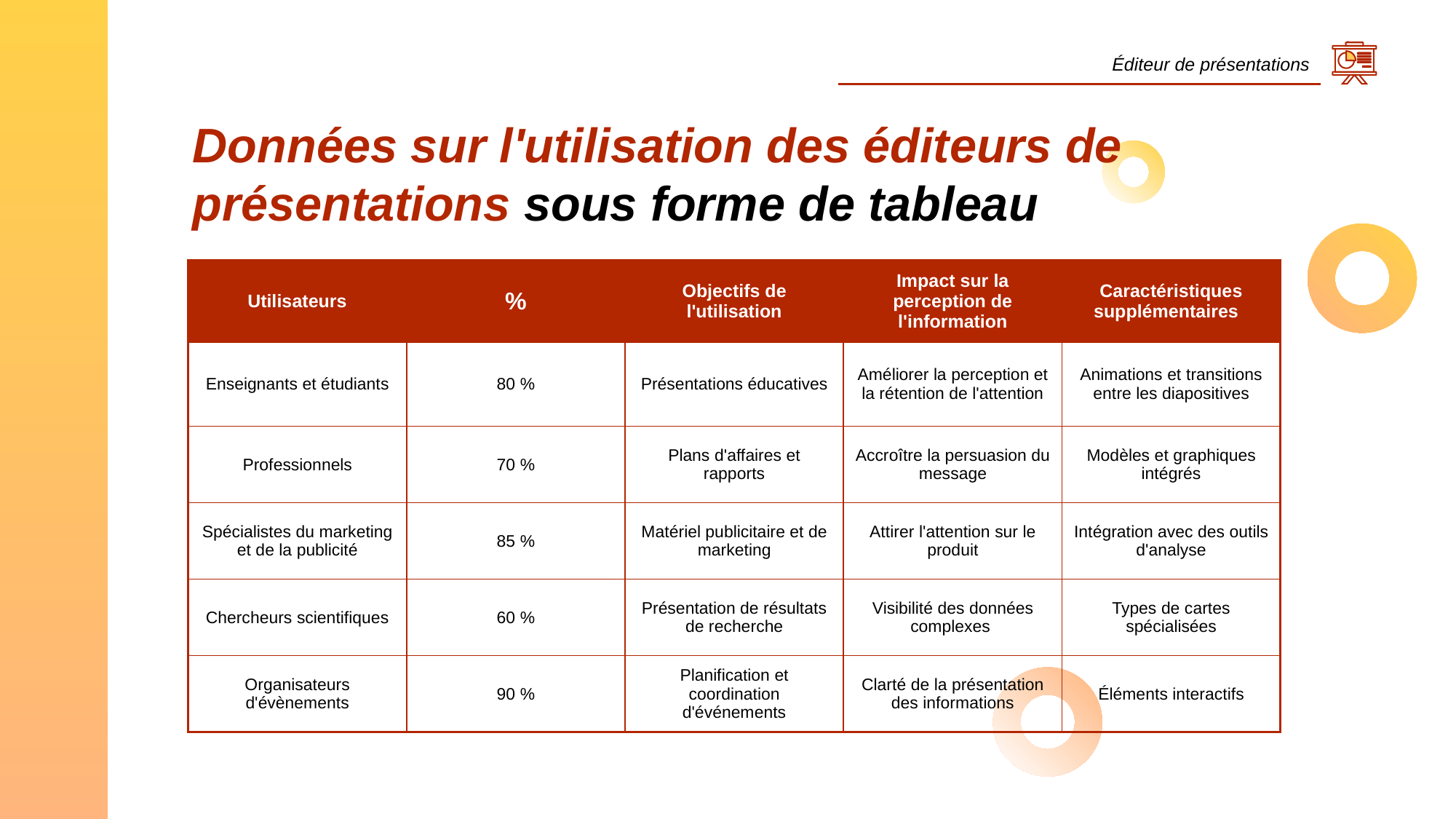

# Données sur l'utilisation des éditeurs de présentations sous forme de tableau

| Utilisateurs | % | Objectifs de l'utilisation | Impact sur la perception de l'information | Caractéristiques supplémentaires |
| --- | --- | --- | --- | --- |
| Enseignants et étudiants | 80 % | Présentations éducatives | Améliorer la perception et la rétention de l'attention | Animations et transitions entre les diapositives |
| Professionnels | 70 % | Plans d'affaires et rapports | Accroître la persuasion du message | Modèles et graphiques intégrés |
| Spécialistes du marketing et de la publicité | 85 % | Matériel publicitaire et de marketing | Attirer l'attention sur le produit | Intégration avec des outils d'analyse |
| Chercheurs scientifiques | 60 % | Présentation de résultats de recherche | Visibilité des données complexes | Types de cartes spécialisées |
| Organisateurs d'évènements | 90 % | Planification et coordination d'événements | Clarté de la présentation des informations | Éléments interactifs |

6